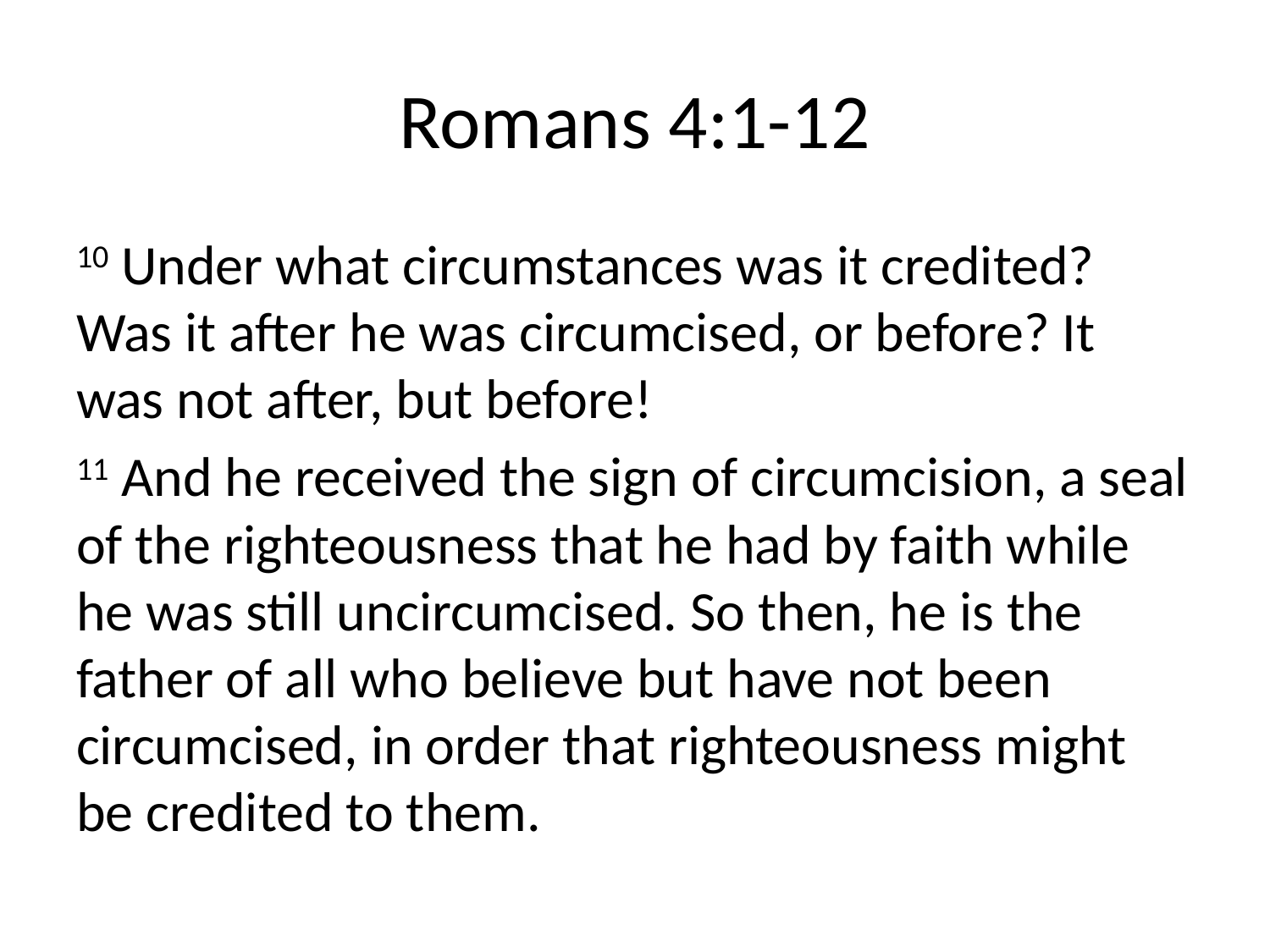

# Romans 4:1-12
10 Under what circumstances was it credited? Was it after he was circumcised, or before? It was not after, but before!
11 And he received the sign of circumcision, a seal of the righteousness that he had by faith while he was still uncircumcised. So then, he is the father of all who believe but have not been circumcised, in order that righteousness might be credited to them.